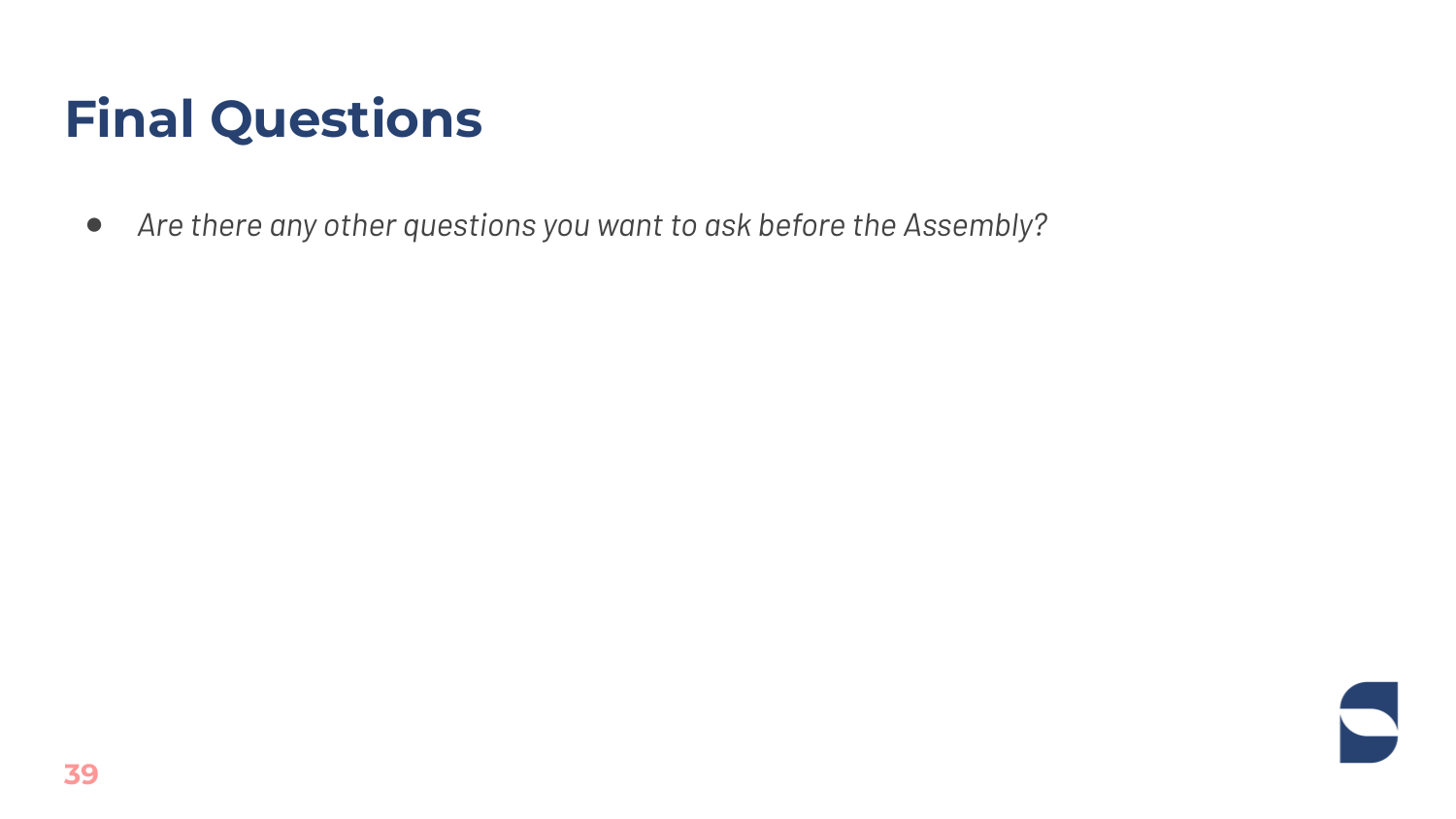

# Final Questions
Are there any other questions you want to ask before the Assembly?
39